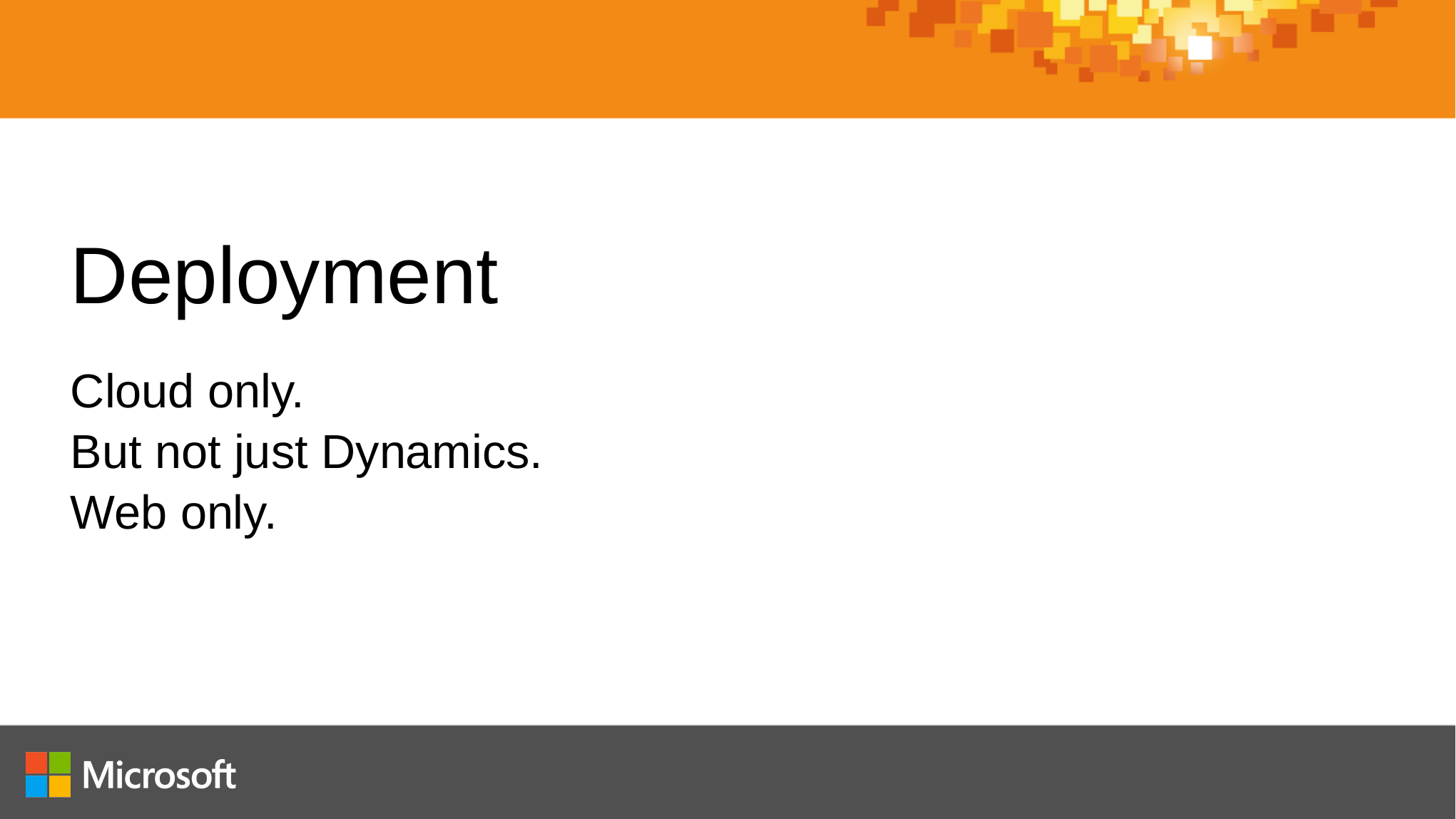

Deployment
Cloud only.
But not just Dynamics.
Web only.